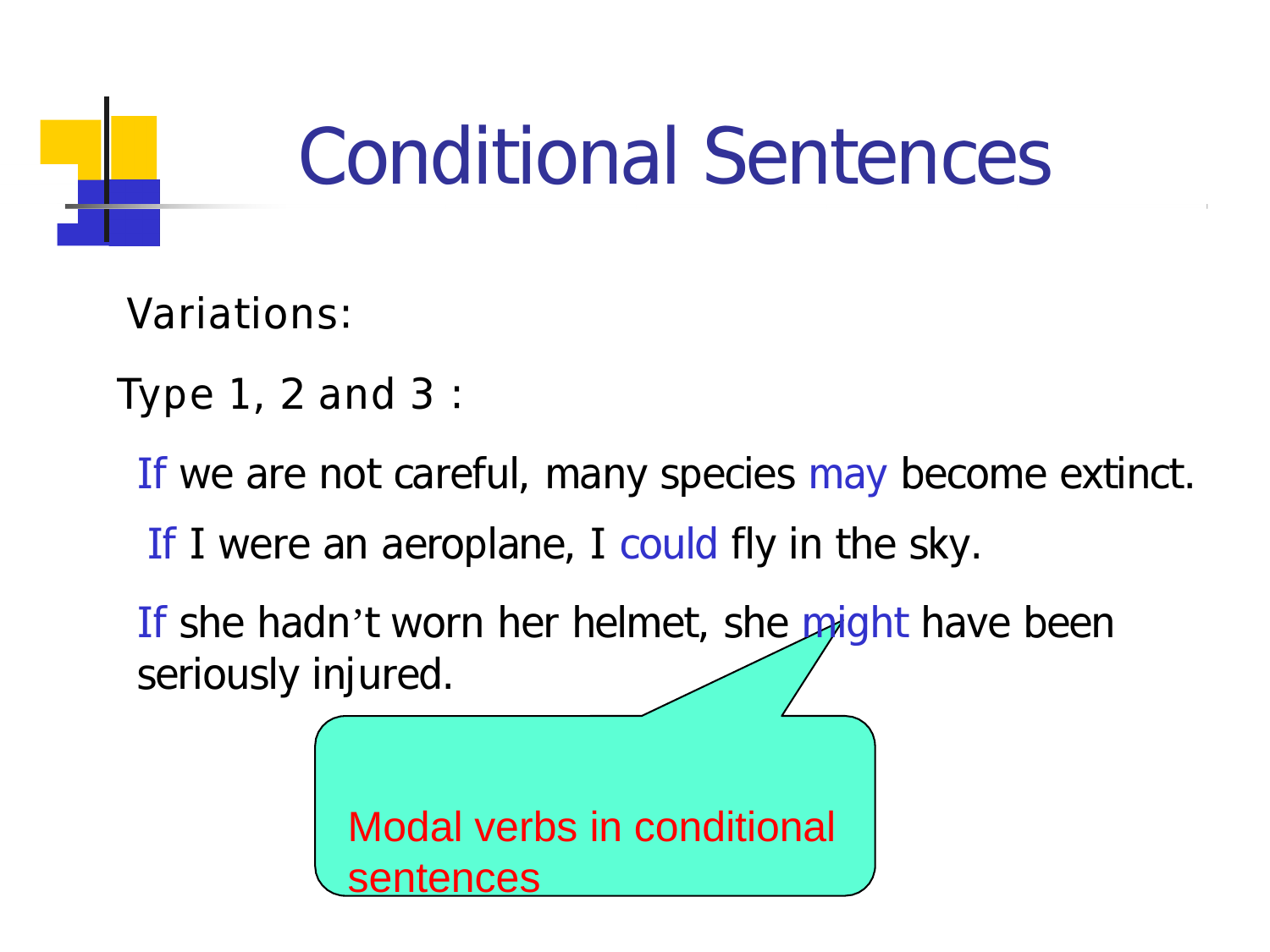

# Conditional Sentences
Variations:  Type 1, 2 and 3 :
If we are not careful, many species may become extinct. If I were an aeroplane, I could fly in the sky.
If she hadn’t worn her helmet, she might have been
seriously injured.

Modal verbs in conditional
sentences